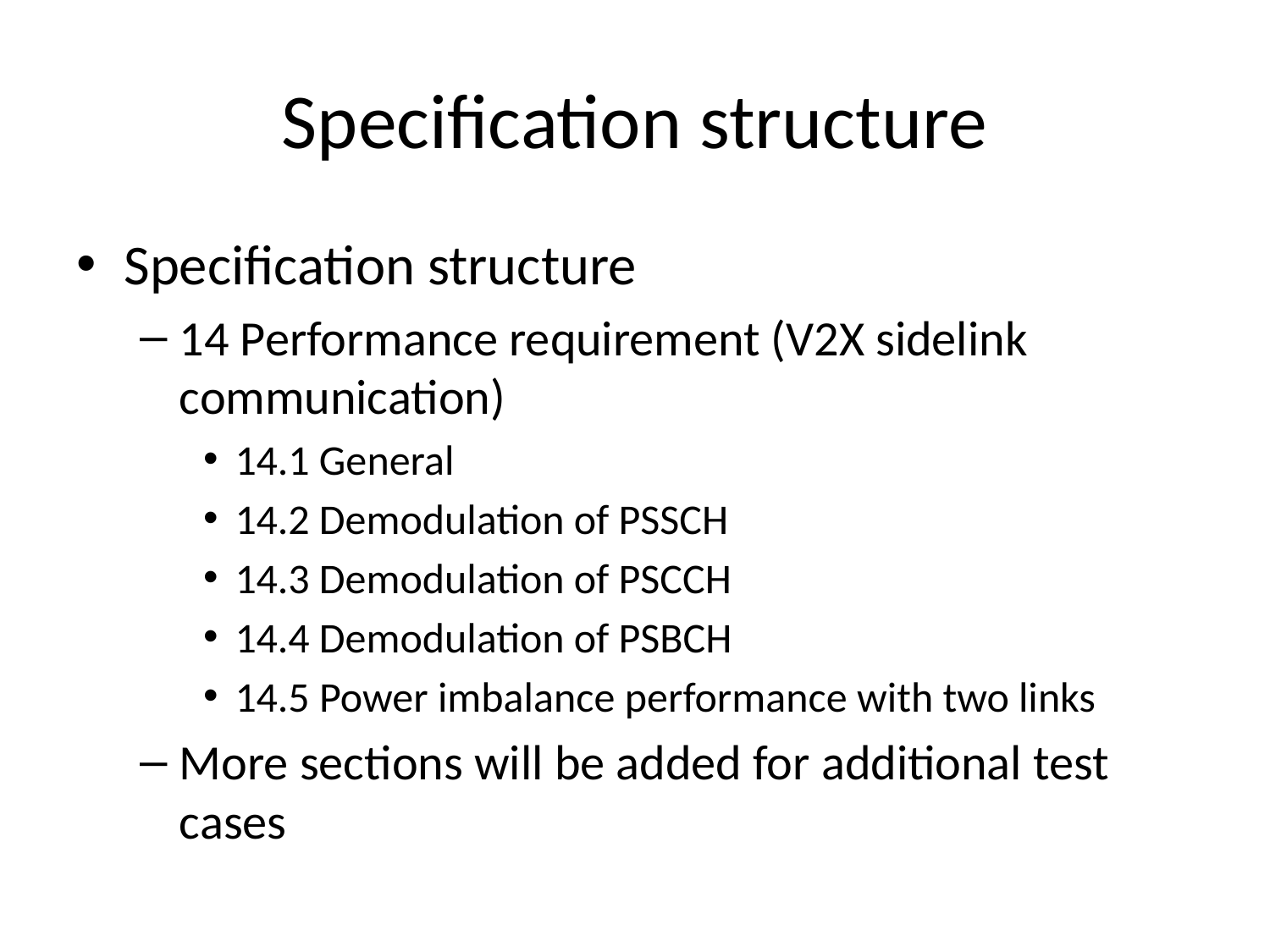

# Specification structure
Specification structure
14 Performance requirement (V2X sidelink communication)
14.1 General
14.2 Demodulation of PSSCH
14.3 Demodulation of PSCCH
14.4 Demodulation of PSBCH
14.5 Power imbalance performance with two links
More sections will be added for additional test cases